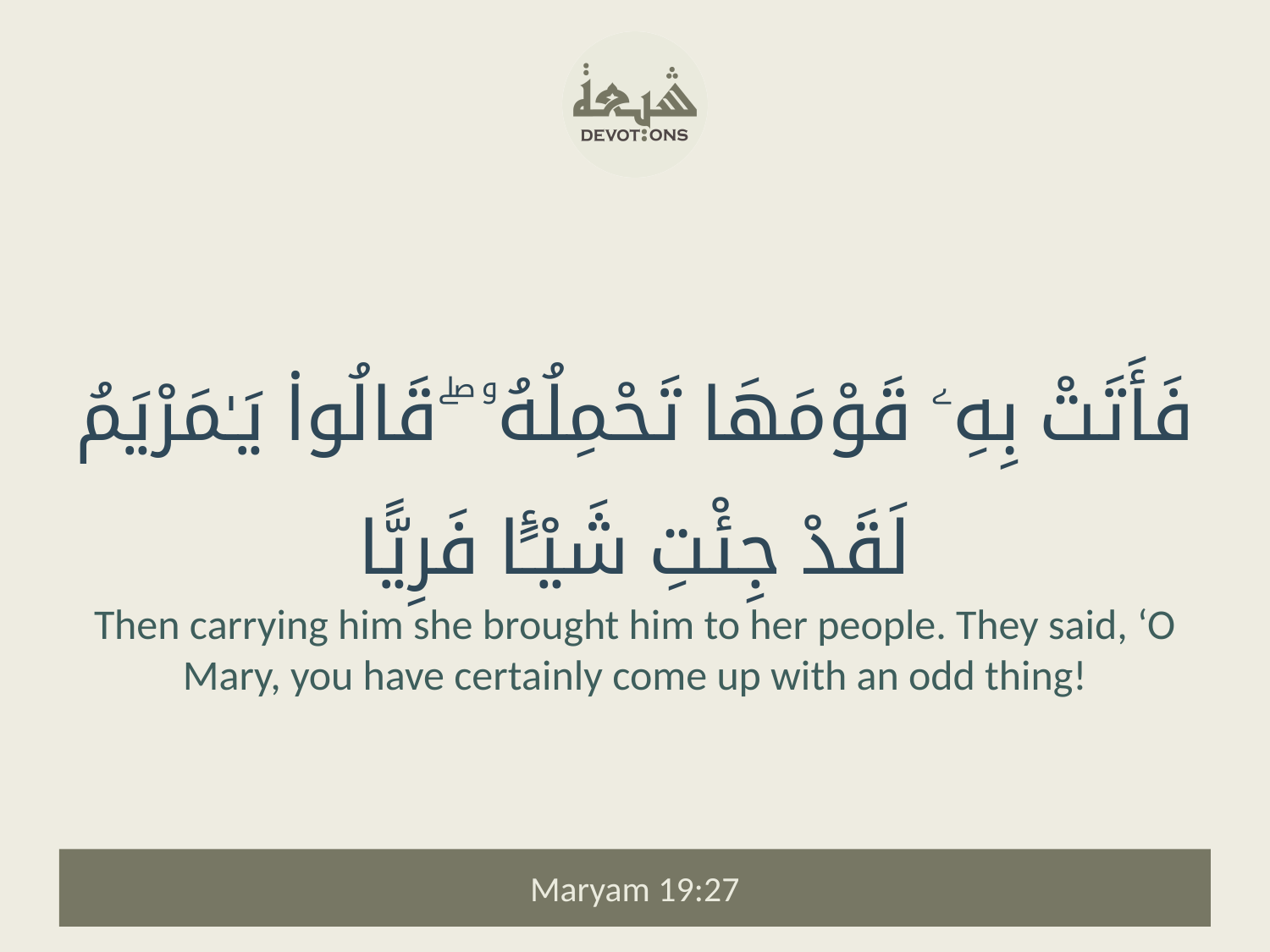

فَأَتَتْ بِهِۦ قَوْمَهَا تَحْمِلُهُۥ ۖ قَالُوا۟ يَـٰمَرْيَمُ لَقَدْ جِئْتِ شَيْـًٔا فَرِيًّا
Then carrying him she brought him to her people. They said, ‘O Mary, you have certainly come up with an odd thing!
Maryam 19:27